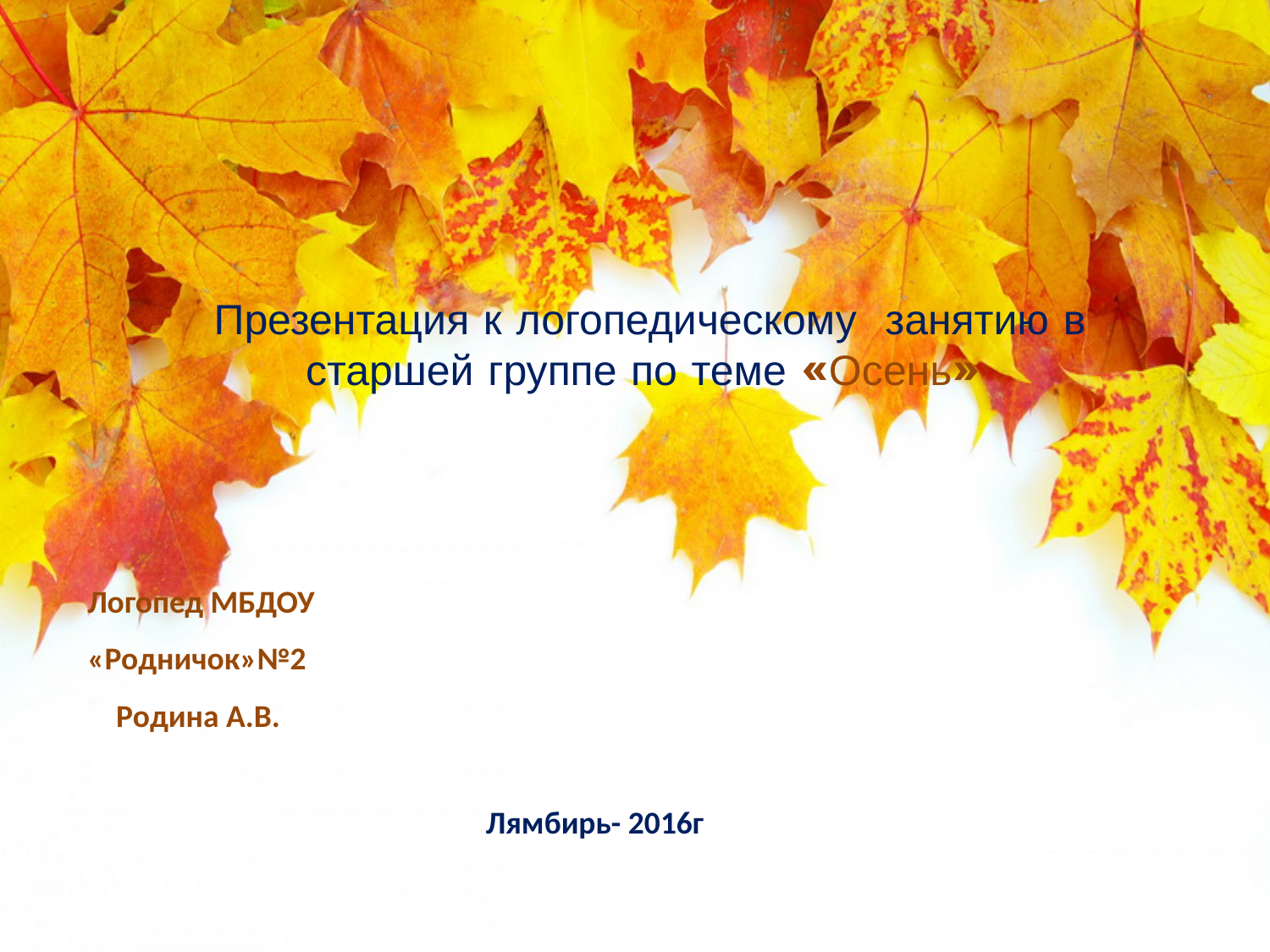

Презентация к логопедическому  занятию в старшей группе по теме «Осень»
Логопед МБДОУ «Родничок»№2                                    Родина А.В.
Лямбирь- 2016г